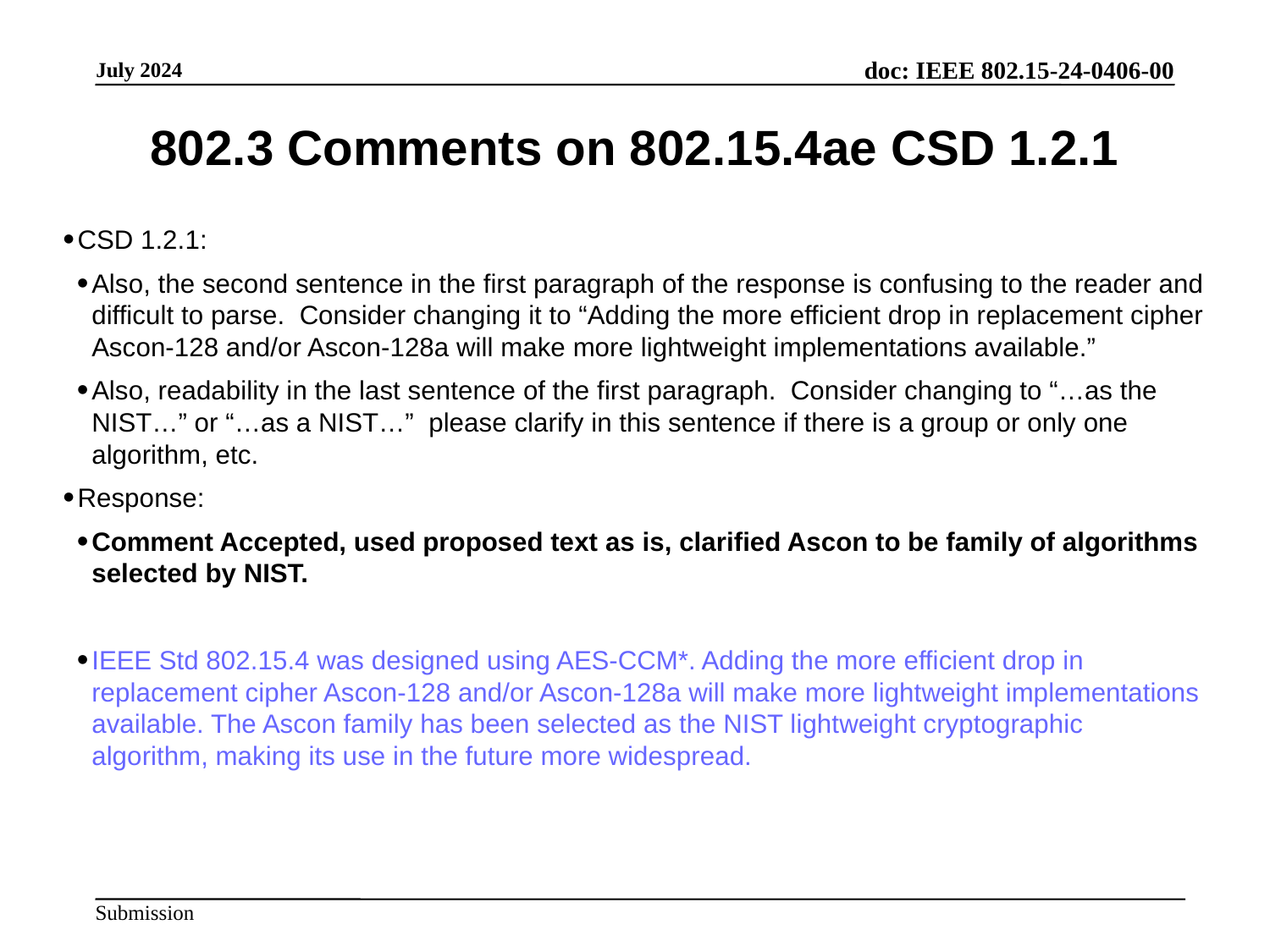

802.3 Comments on 802.15.4ae CSD 1.2.1
CSD 1.2.1:
Also, the second sentence in the first paragraph of the response is confusing to the reader and difficult to parse.  Consider changing it to “Adding the more efficient drop in replacement cipher Ascon-128 and/or Ascon-128a will make more lightweight implementations available.”
Also, readability in the last sentence of the first paragraph.  Consider changing to “…as the NIST…” or “…as a NIST…”  please clarify in this sentence if there is a group or only one algorithm, etc.
Response:
Comment Accepted, used proposed text as is, clarified Ascon to be family of algorithms selected by NIST.

IEEE Std 802.15.4 was designed using AES-CCM*. Adding the more efficient drop in replacement cipher Ascon-128 and/or Ascon-128a will make more lightweight implementations available. The Ascon family has been selected as the NIST lightweight cryptographic algorithm, making its use in the future more widespread.